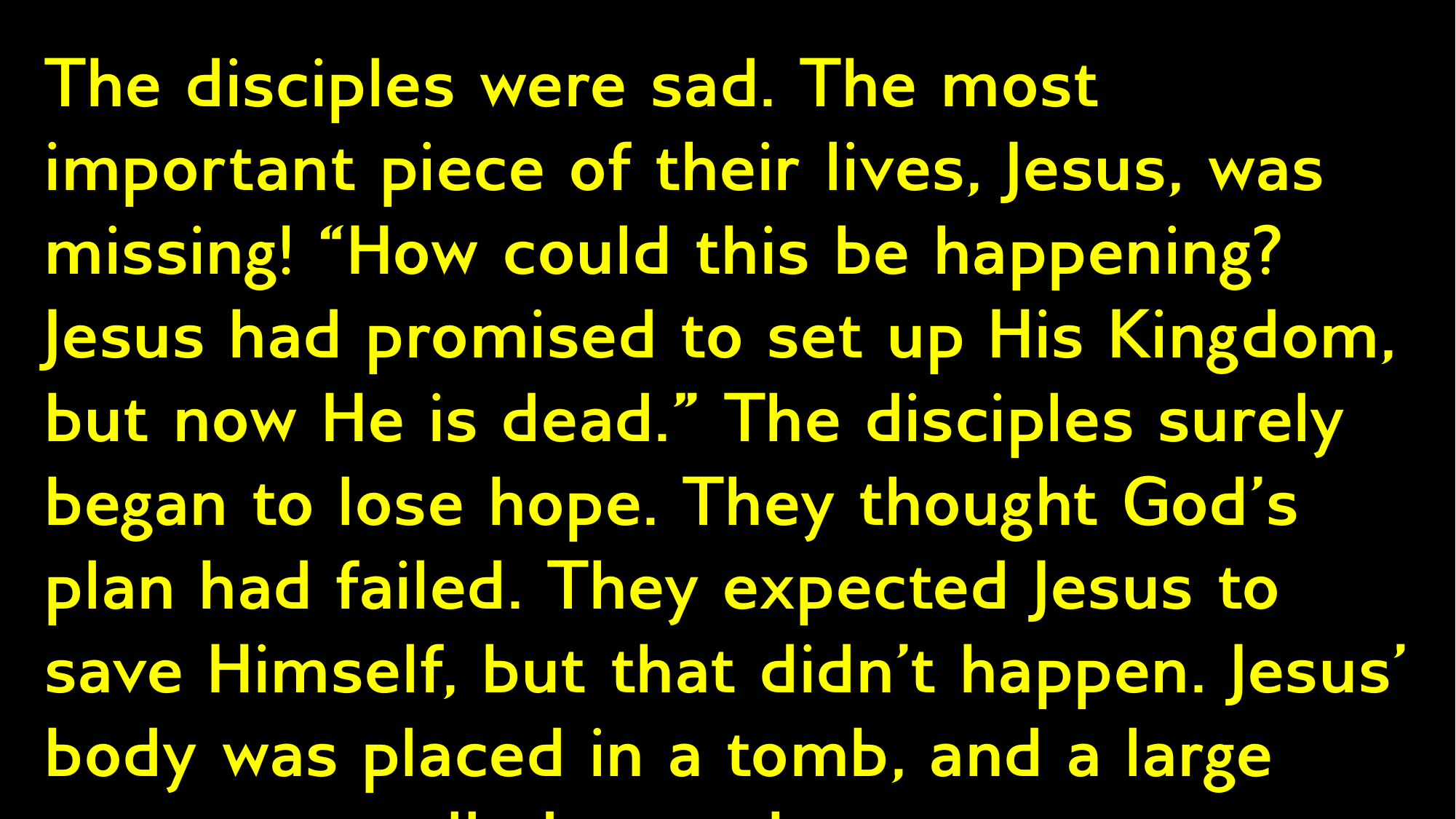

The disciples were sad. The most important piece of their lives, Jesus, was missing! “How could this be happening? Jesus had promised to set up His Kingdom, but now He is dead.” The disciples surely began to lose hope. They thought God’s plan had failed. They expected Jesus to save Himself, but that didn’t happen. Jesus’ body was placed in a tomb, and a large stone was rolled over the entrance.